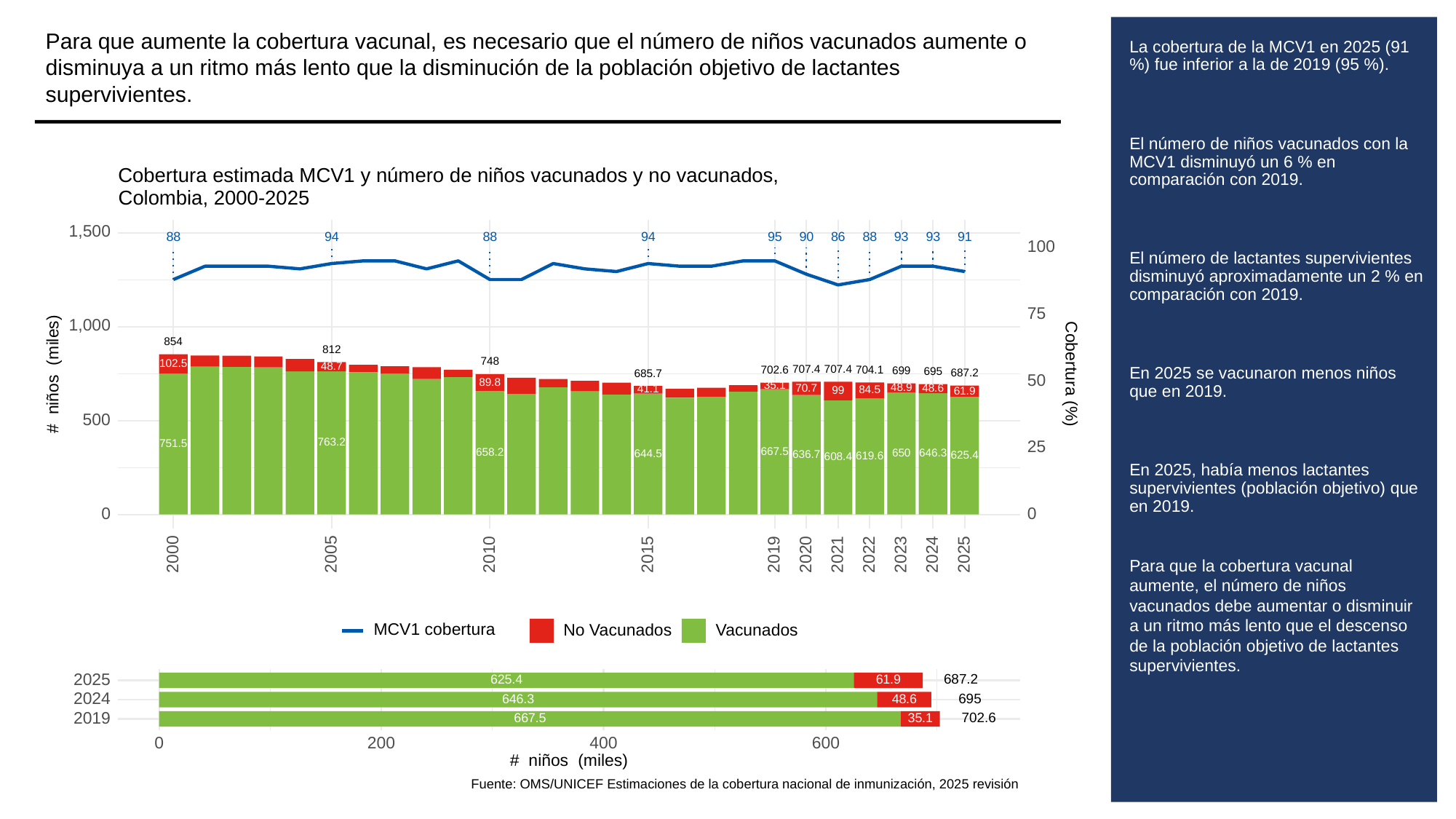

Para que aumente la cobertura vacunal, es necesario que el número de niños vacunados aumente o disminuya a un ritmo más lento que la disminución de la población objetivo de lactantes supervivientes.
# La cobertura de la MCV1 en 2025 (91 %) fue inferior a la de 2019 (95 %).

El número de niños vacunados con la MCV1 disminuyó un 6 % en comparación con 2019.

El número de lactantes supervivientes disminuyó aproximadamente un 2 % en comparación con 2019.

En 2025 se vacunaron menos niños que en 2019.

En 2025, había menos lactantes supervivientes (población objetivo) que en 2019.

Para que la cobertura vacunal aumente, el número de niños vacunados debe aumentar o disminuir a un ritmo más lento que el descenso de la población objetivo de lactantes supervivientes.

Cobertura estimada MCV1 y número de niños vacunados y no vacunados,
Colombia, 2000-2025

1,500
93
93
88
94
88
94
95
90
86
88
91

100

75
1,000

854
812

748

102.5

48.7

707.4
707.4
704.1

702.6
#  niños  (miles)
Cobertura (%)

699

695
687.2
685.7

50

89.8

35.1

48.9

70.7
48.6

41.1

84.5
99
61.9

500

763.2
751.5
25
667.5
658.2
650
646.3
644.5
636.7
625.4
619.6
608.4

0
0

2023
2000
2005
2010
2015
2019
2020
2021
2022
2024
2025

MCV1 cobertura
No Vacunados
Vacunados

2025
687.2
625.4
61.9

2024
695
646.3
48.6

2019
702.6
35.1
667.5

0
200
400
600
#  niños  (miles)
Fuente: OMS/UNICEF Estimaciones de la cobertura nacional de inmunización, 2025 revisión